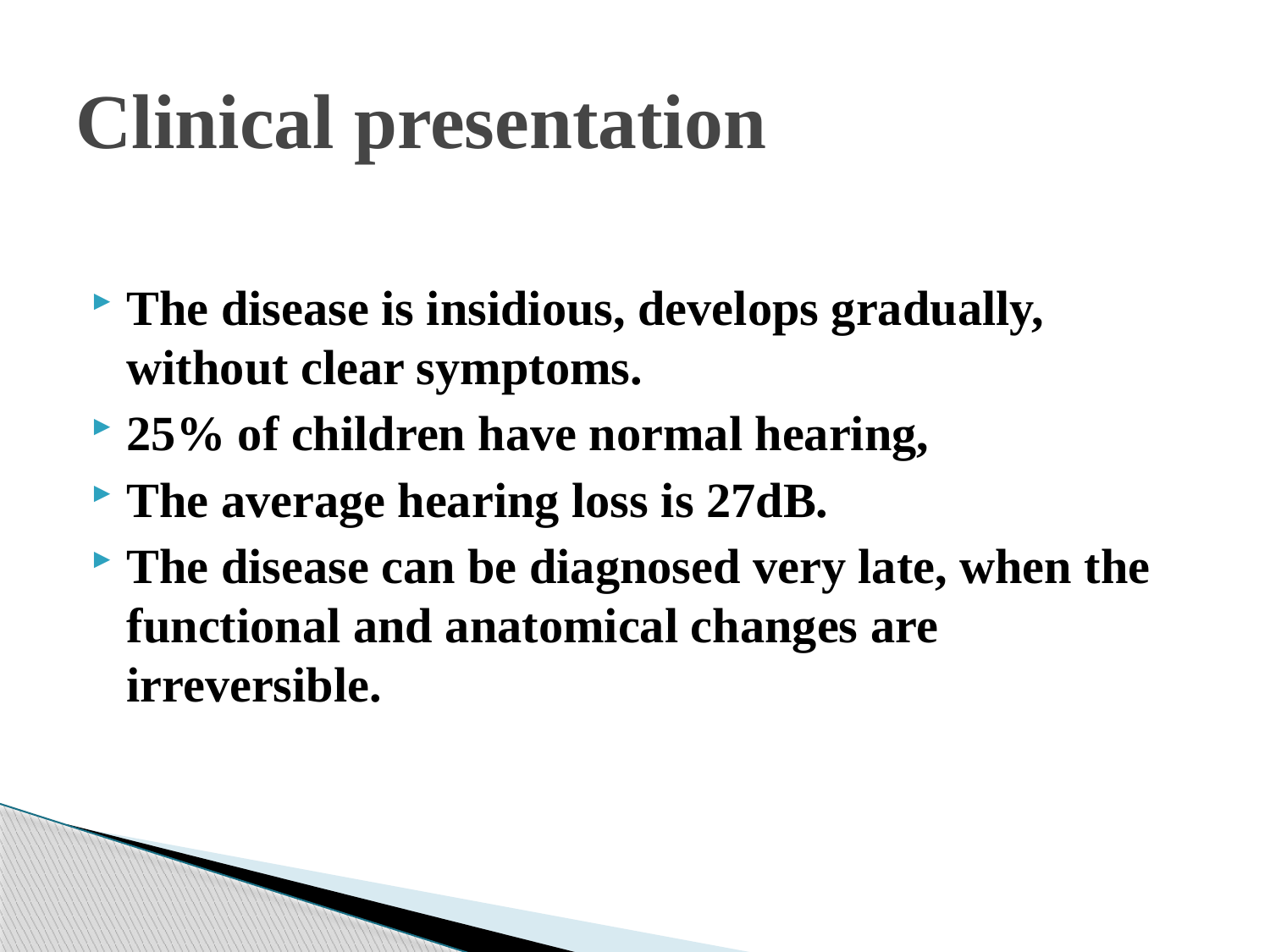

# Clinical presentation

The disease is insidious, develops gradually, without clear symptoms.
25% of children have normal hearing,
The average hearing loss is 27dB.
The disease can be diagnosed very late, when the functional and anatomical changes are irreversible.